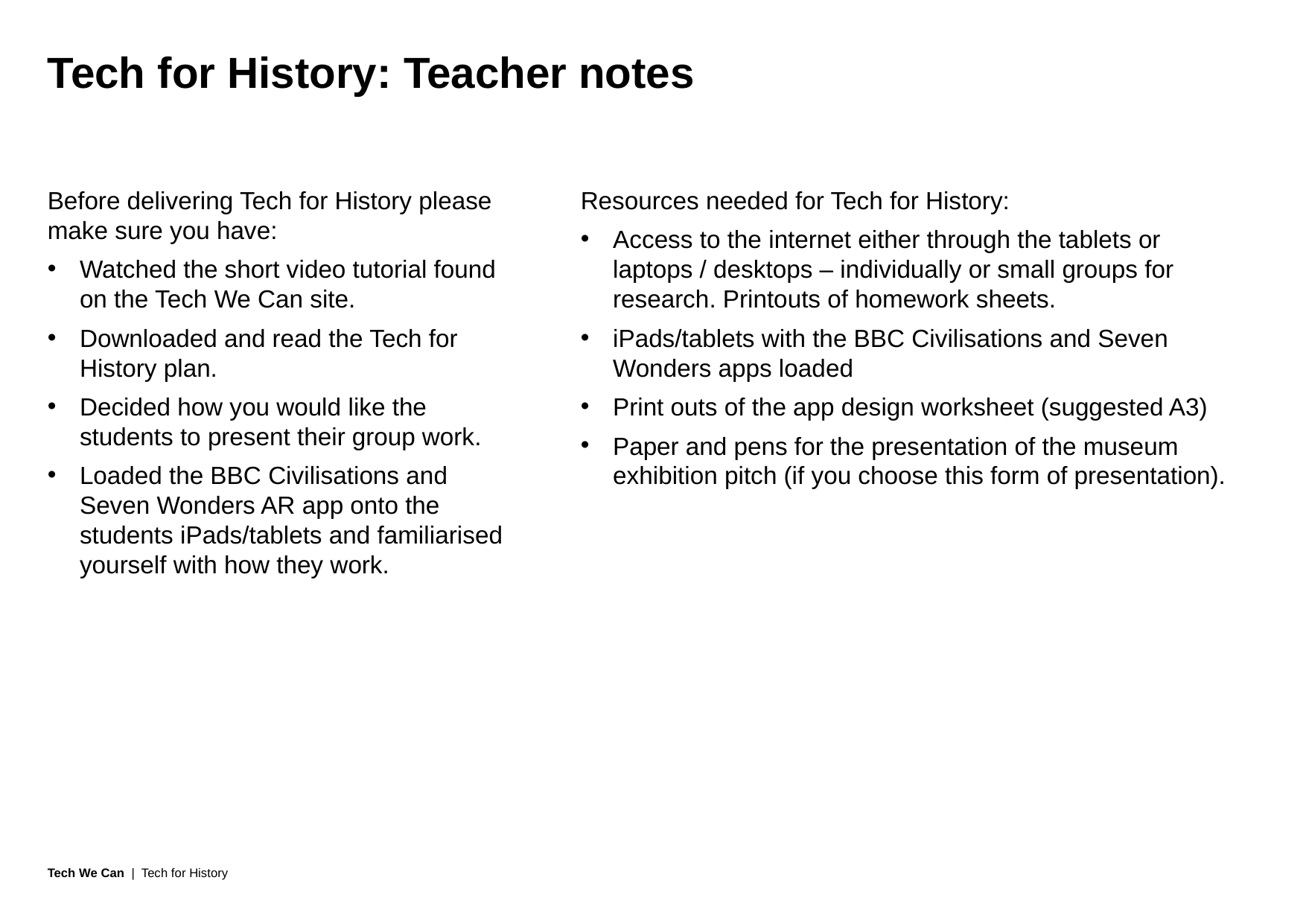

# Tech for History: Teacher notes
Resources needed for Tech for History:
Access to the internet either through the tablets or laptops / desktops – individually or small groups for research. Printouts of homework sheets.
iPads/tablets with the BBC Civilisations and Seven Wonders apps loaded
Print outs of the app design worksheet (suggested A3)
Paper and pens for the presentation of the museum exhibition pitch (if you choose this form of presentation).
Before delivering Tech for History please make sure you have:
Watched the short video tutorial found on the Tech We Can site.
Downloaded and read the Tech for History plan.
Decided how you would like the students to present their group work.
Loaded the BBC Civilisations and Seven Wonders AR app onto the students iPads/tablets and familiarised yourself with how they work.
Tech We Can  |  Tech for History
1